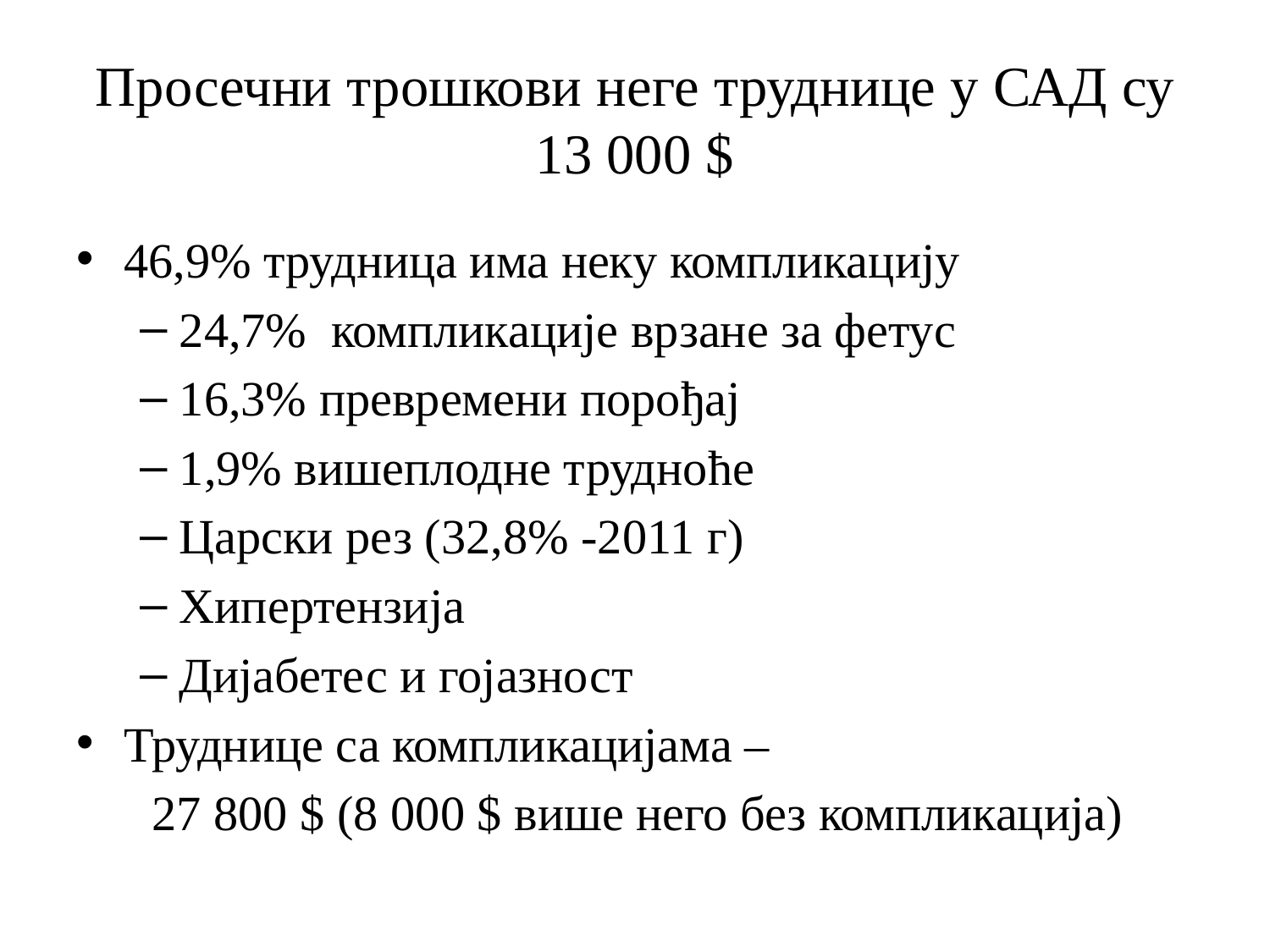

# Просечни трошкови неге труднице у САД су 13 000 $
46,9% трудница има неку компликацију
24,7%  компликације врзане за фетус
16,3% превремени порођај
1,9% вишеплодне трудноће
Царски рез (32,8% -2011 г)
Хипертензија
Дијабетес и гојазност
Труднице са компликацијама –
 27 800 $ (8 000 $ више него без компликација)